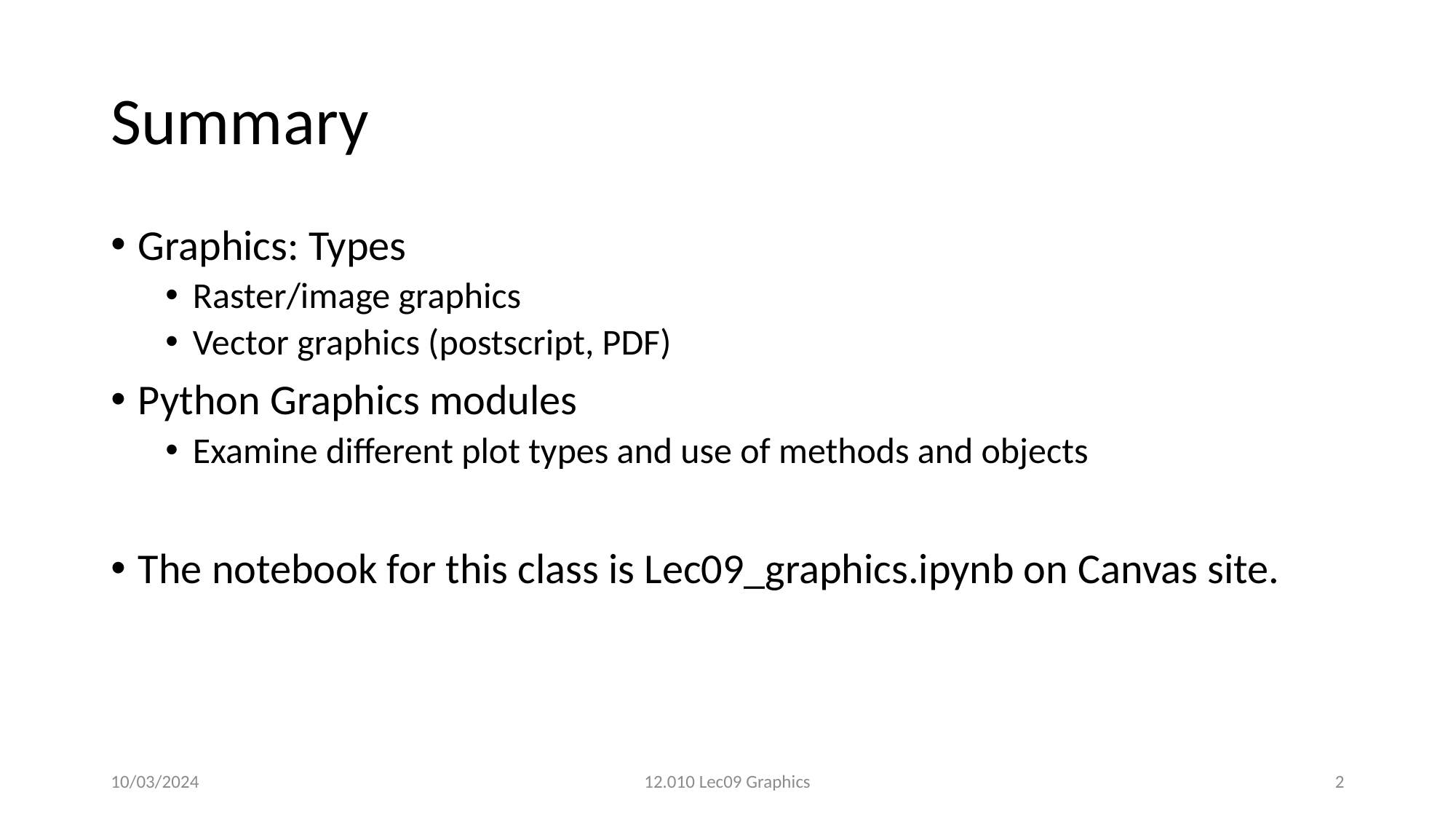

# Summary
Graphics: Types
Raster/image graphics
Vector graphics (postscript, PDF)
Python Graphics modules
Examine different plot types and use of methods and objects

The notebook for this class is Lec09_graphics.ipynb on Canvas site.

10/03/2024
12.010 Lec09 Graphics
2